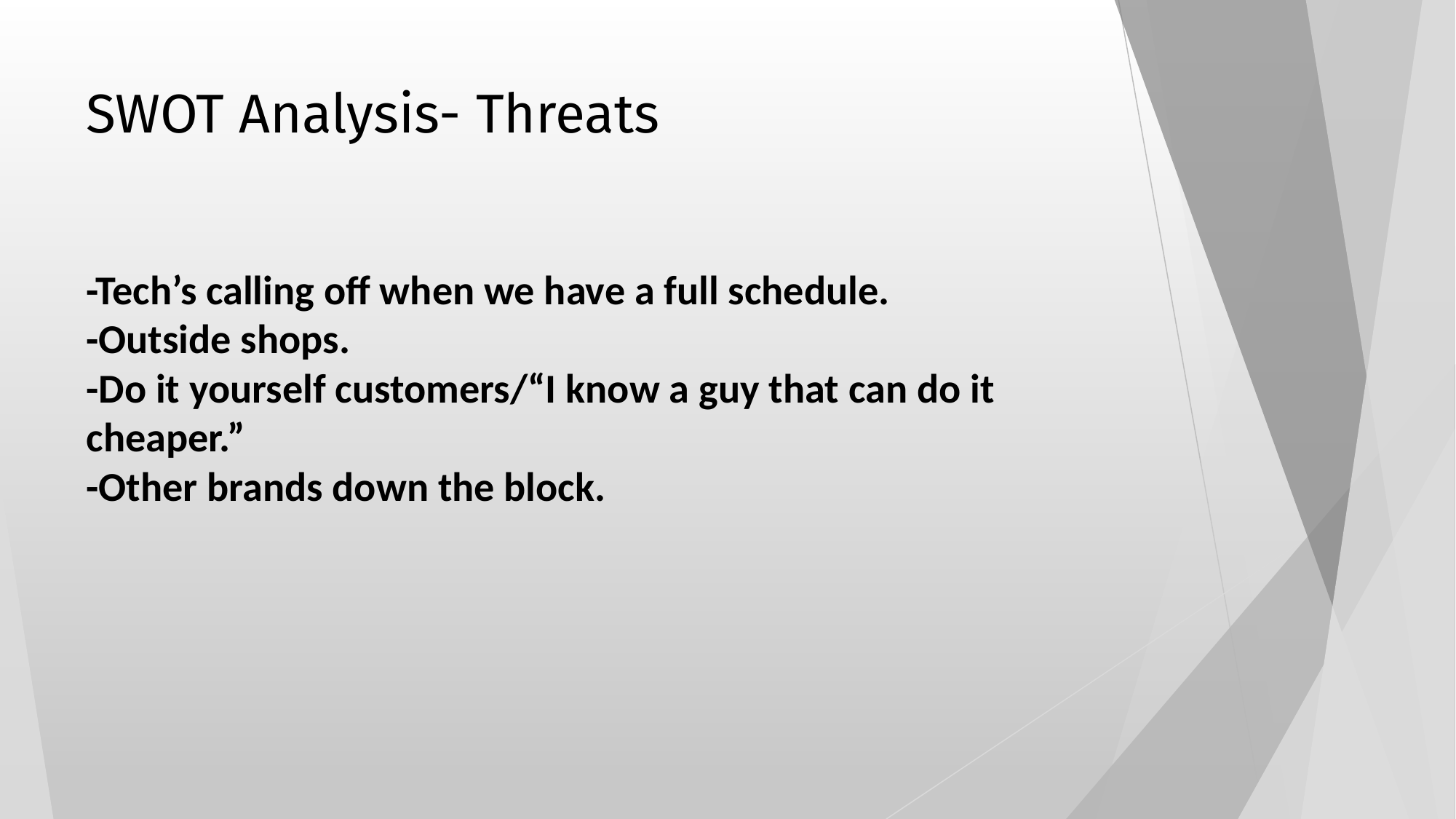

# SWOT Analysis- Threats
-Tech’s calling off when we have a full schedule.
-Outside shops.
-Do it yourself customers/“I know a guy that can do it cheaper.”
-Other brands down the block.